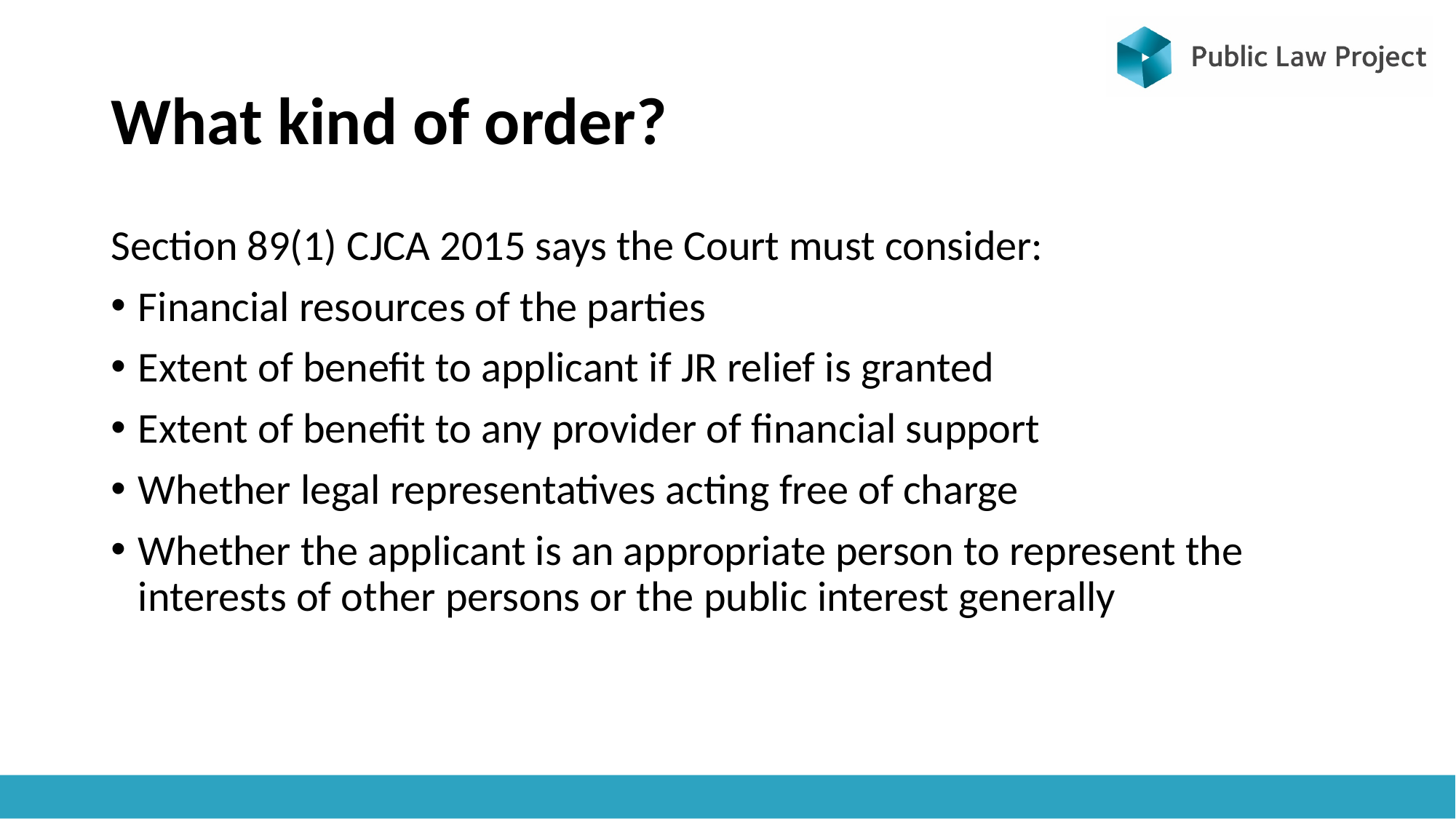

# What kind of order?
Section 89(1) CJCA 2015 says the Court must consider:
Financial resources of the parties
Extent of benefit to applicant if JR relief is granted
Extent of benefit to any provider of financial support
Whether legal representatives acting free of charge
Whether the applicant is an appropriate person to represent the interests of other persons or the public interest generally